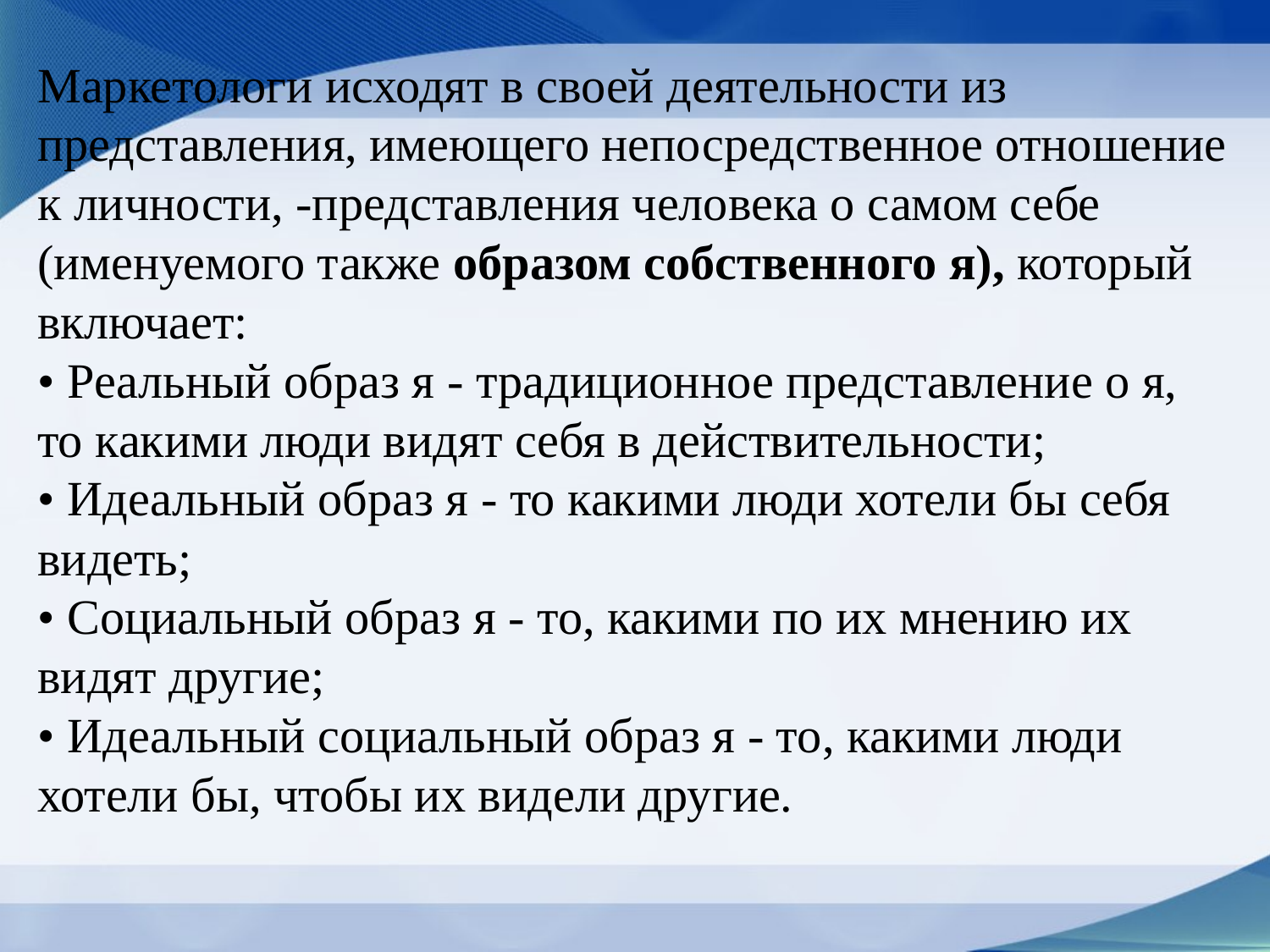

# Маркетологи исходят в своей деятельности из представления, имеющего непосредственное отношение к личности, -представления человека о самом себе (именуемого также образом собственного я), который включает: • Реальный образ я - традиционное представление о я, то какими люди видят себя в действительности; • Идеальный образ я - то какими люди хотели бы себя видеть; • Социальный образ я - то, какими по их мнению их видят другие; • Идеальный социальный образ я - то, какими люди хотели бы, чтобы их видели другие.